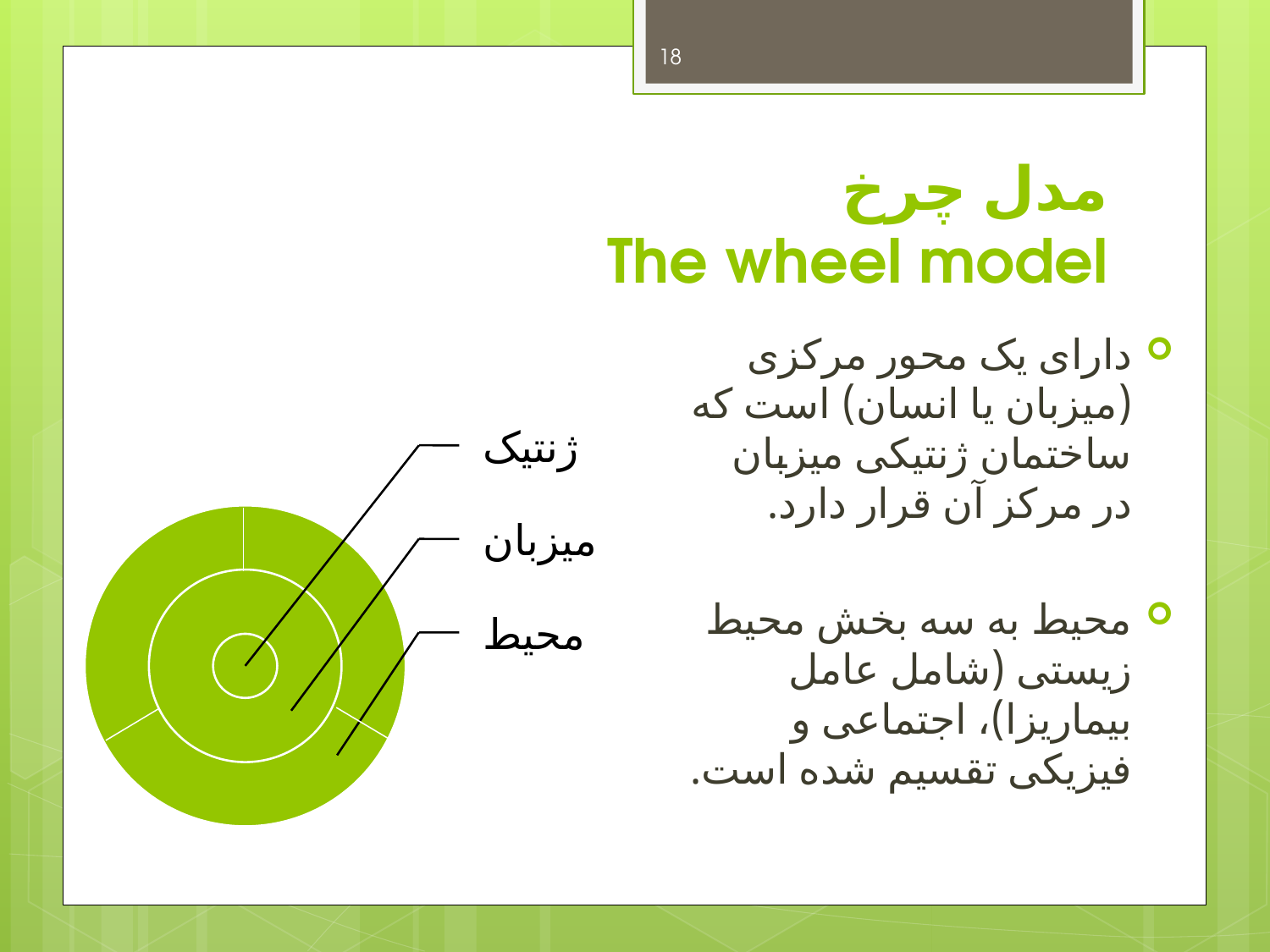

18
# مدل چرخ The wheel model
دارای یک محور مرکزی (میزبان یا انسان) است که ساختمان ژنتیکی میزبان در مرکز آن قرار دارد.

محیط به سه بخش محیط زیستی (شامل عامل بيماريزا)، اجتماعی و فیزیکی تقسیم شده است.
ژنتیک
میزبان
محیط